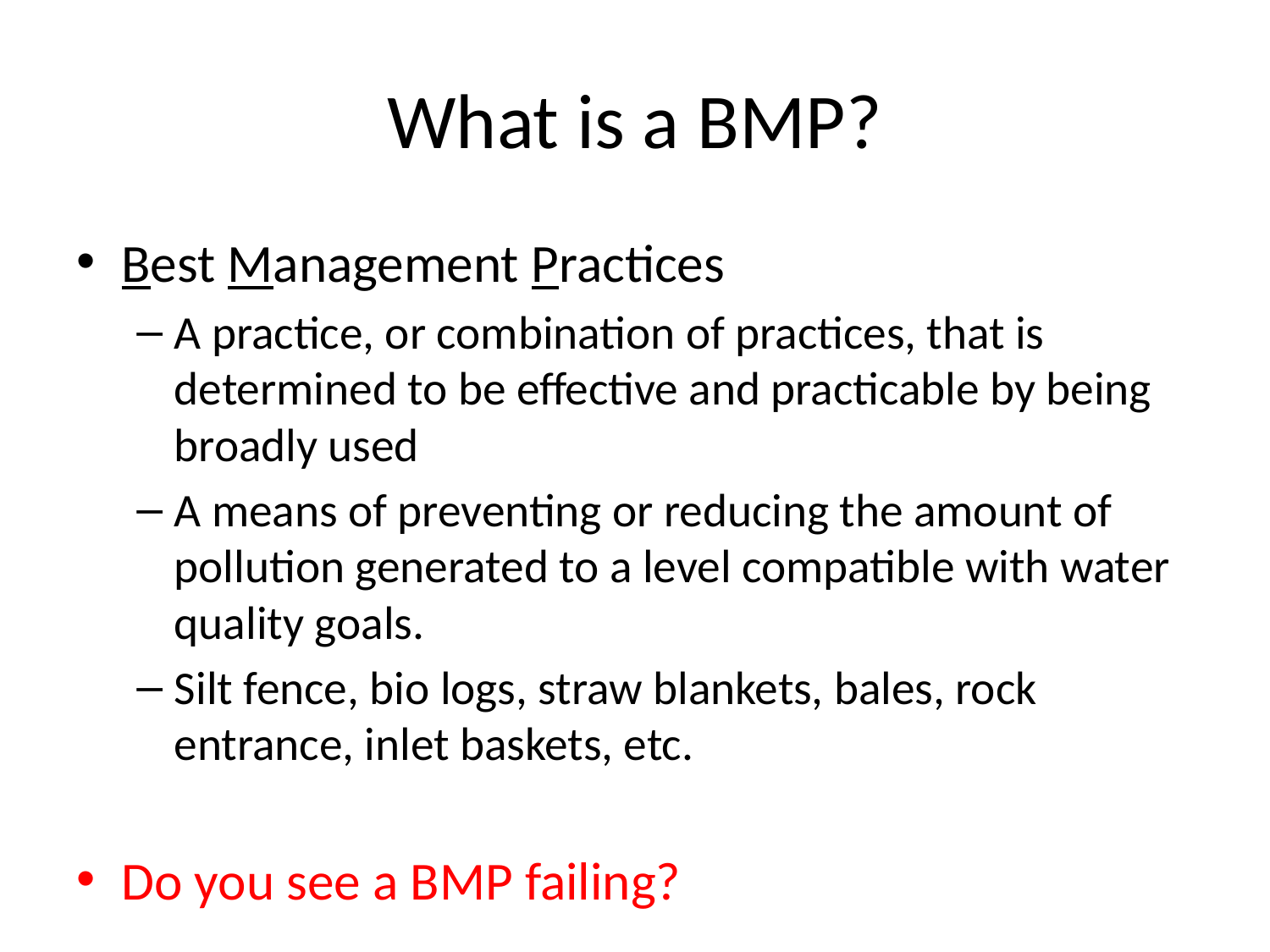

# What is a BMP?
Best Management Practices
A practice, or combination of practices, that is determined to be effective and practicable by being broadly used
A means of preventing or reducing the amount of pollution generated to a level compatible with water quality goals.
Silt fence, bio logs, straw blankets, bales, rock entrance, inlet baskets, etc.

Do you see a BMP failing?